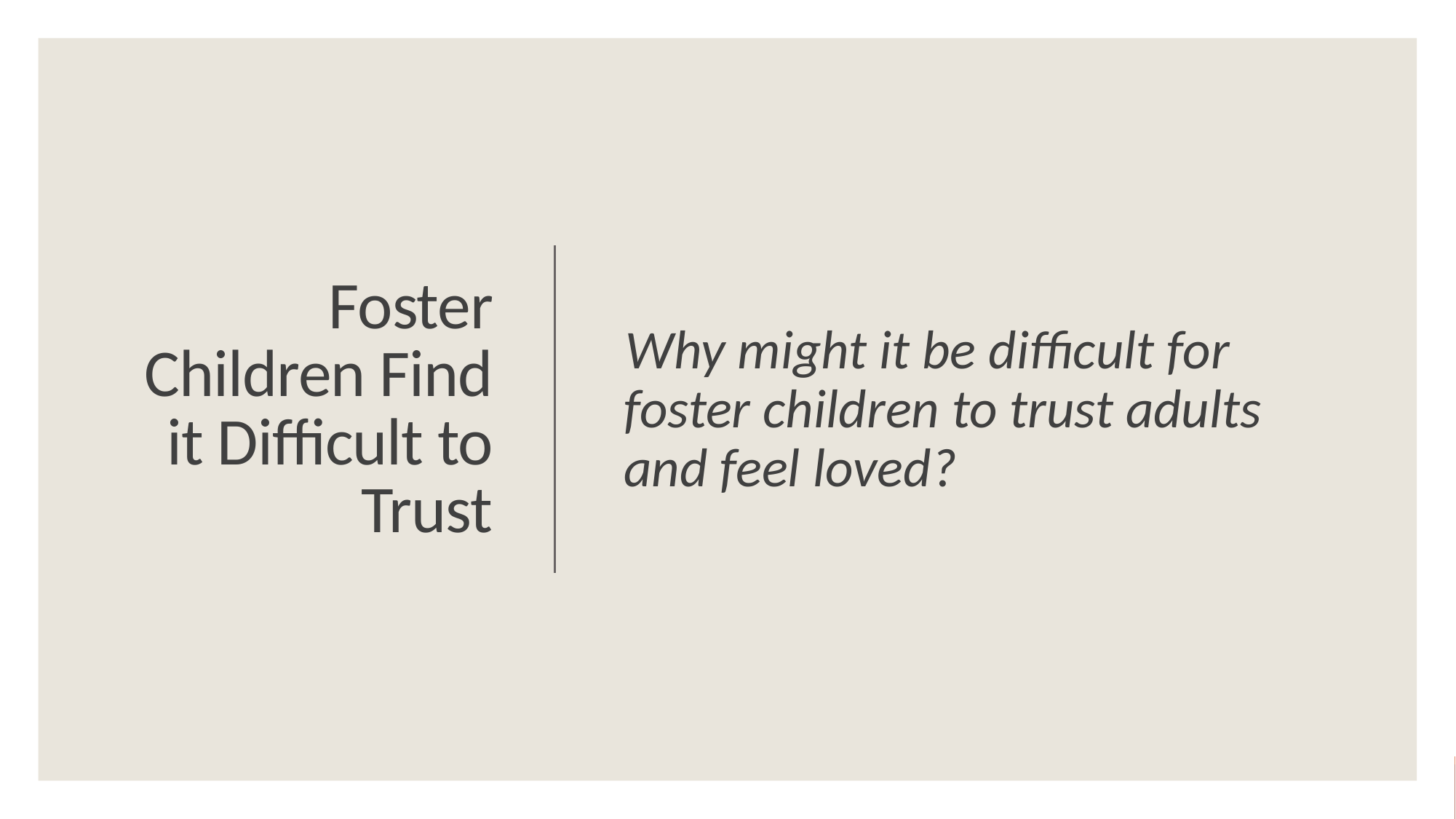

Why might it be difficult for foster children to trust adults and feel loved?
# Foster Children Find it Difficult to Trust